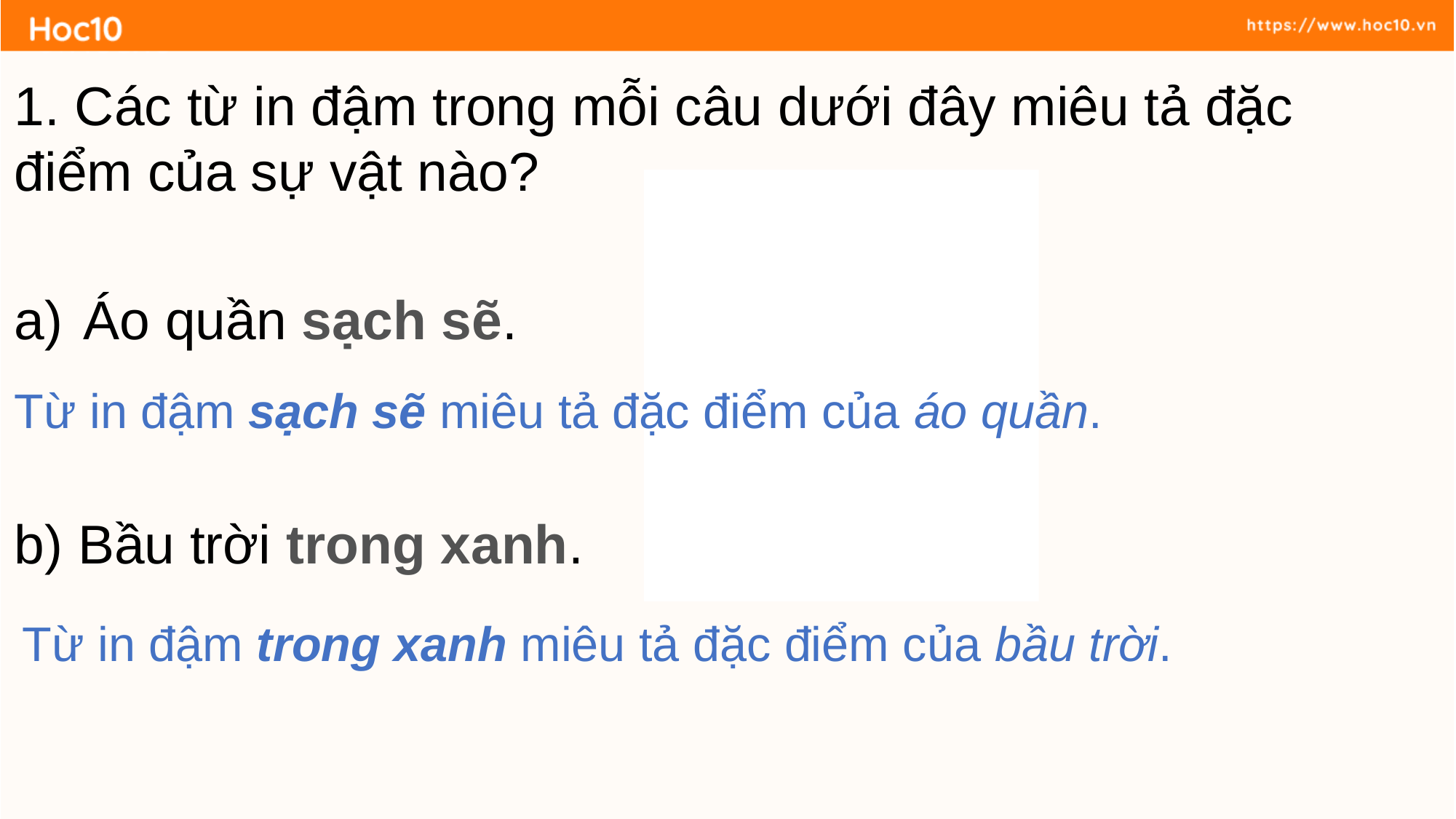

1. Các từ in đậm trong mỗi câu dưới đây miêu tả đặc điểm của sự vật nào?

 Áo quần sạch sẽ.

b) Bầu trời trong xanh.

Từ in đậm sạch sẽ miêu tả đặc điểm của áo quần.
Từ in đậm trong xanh miêu tả đặc điểm của bầu trời.